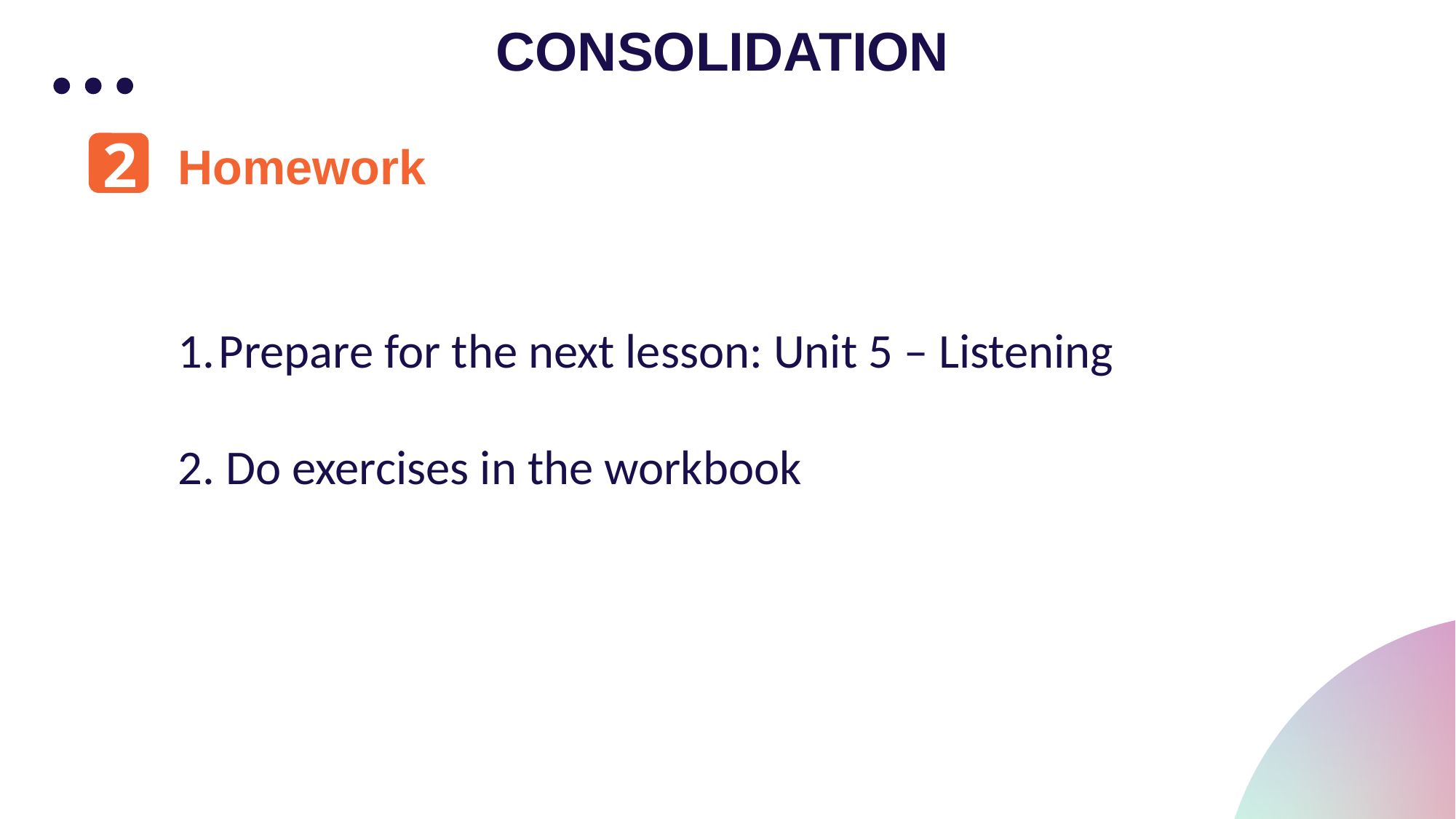

CONSOLIDATION
2
Homework

Prepare for the next lesson: Unit 5 – Listening
2. Do exercises in the workbook